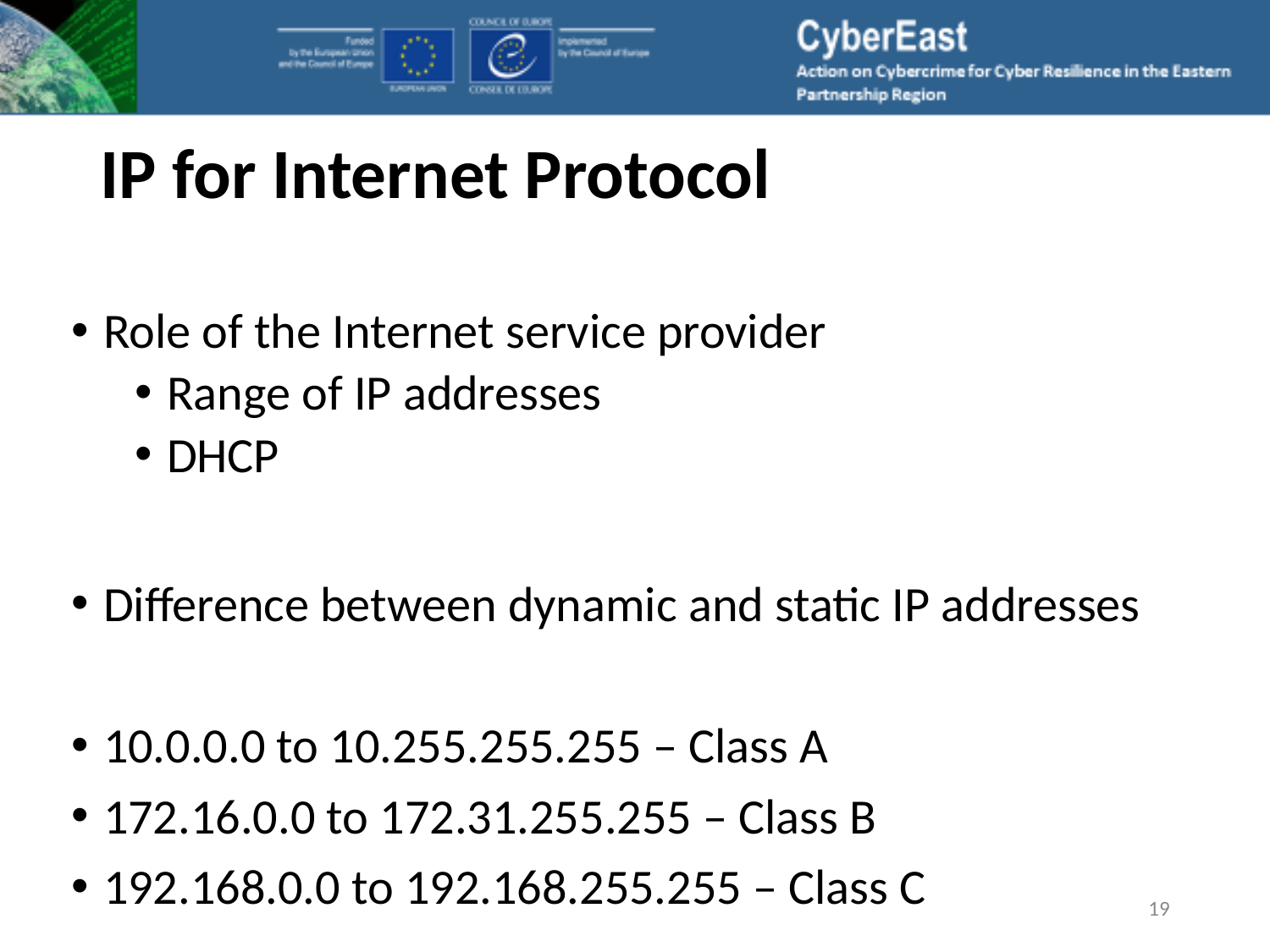

# IP for Internet Protocol

Role of the Internet service provider
Range of IP addresses
DHCP

Difference between dynamic and static IP addresses

10.0.0.0 to 10.255.255.255 – Class A
172.16.0.0 to 172.31.255.255 – Class B
192.168.0.0 to 192.168.255.255 – Class C

19